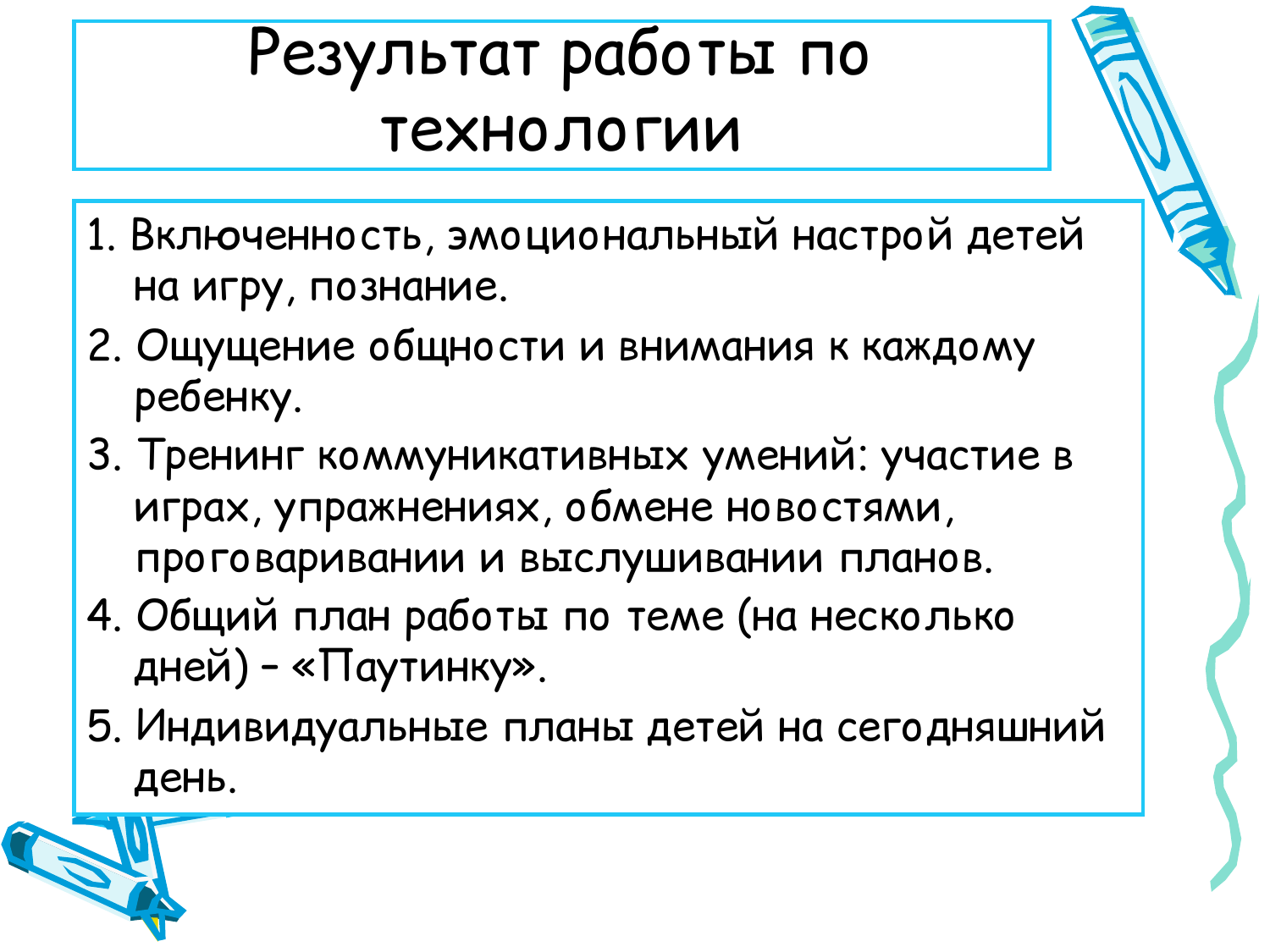

# Результат работы по технологии
1. Включенность, эмоциональный настрой детей на игру, познание.
2. Ощущение общности и внимания к каждому ребенку.
3. Тренинг коммуникативных умений: участие в играх, упражнениях, обмене новостями, проговаривании и выслушивании планов.
4. Общий план работы по теме (на несколько дней) – «Паутинку».
5. Индивидуальные планы детей на сегодняшний день.